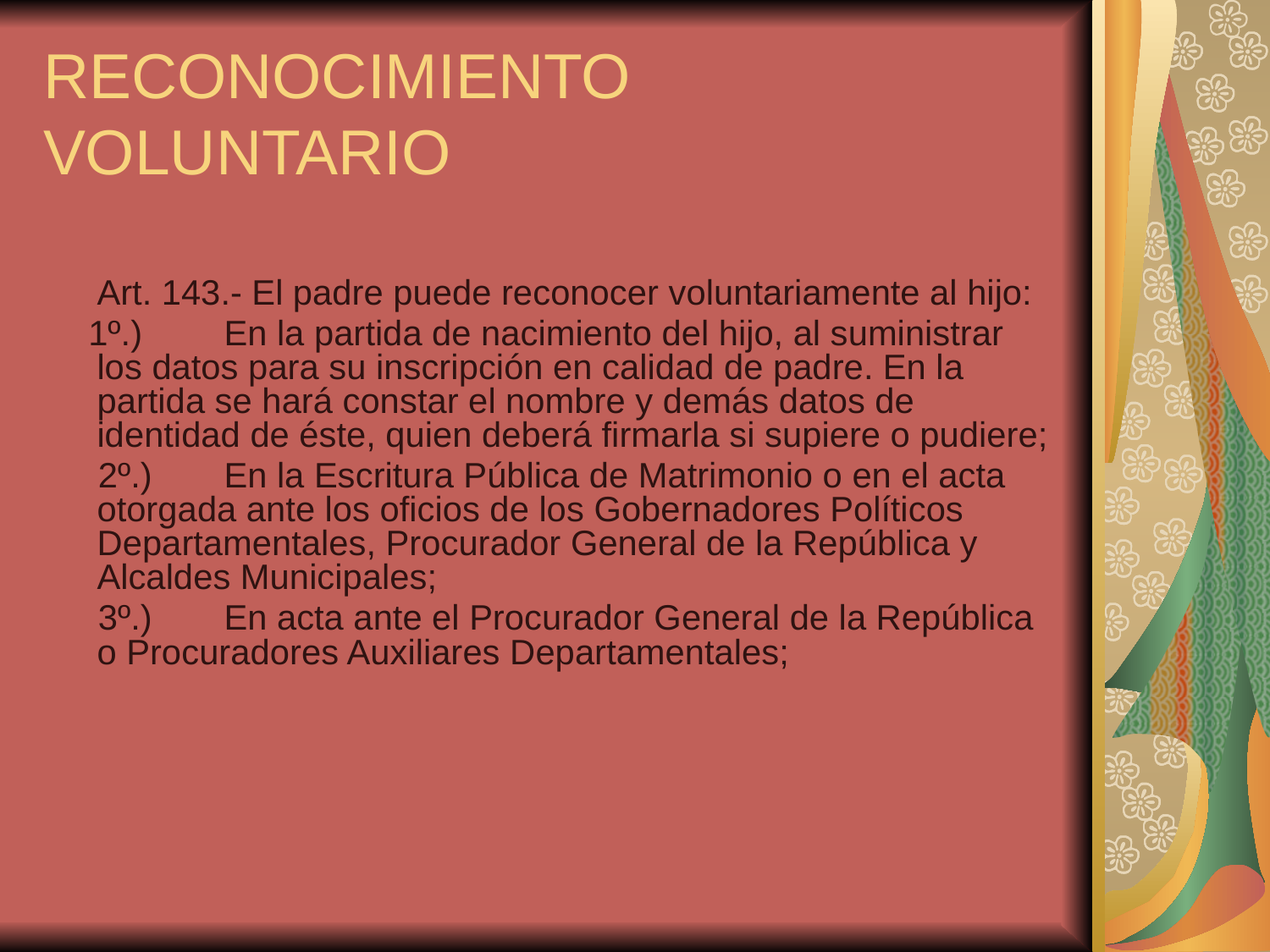

RECONOCIMIENTO VOLUNTARIO

	Art. 143.- El padre puede reconocer voluntariamente al hijo:
    1º.)	En la partida de nacimiento del hijo, al suministrar los datos para su inscripción en calidad de padre. En la partida se hará constar el nombre y demás datos de identidad de éste, quien deberá firmarla si supiere o pudiere;
     2º.)	En la Escritura Pública de Matrimonio o en el acta otorgada ante los oficios de los Gobernadores Políticos Departamentales, Procurador General de la República y Alcaldes Municipales;
     3º.)	En acta ante el Procurador General de la República o Procuradores Auxiliares Departamentales;